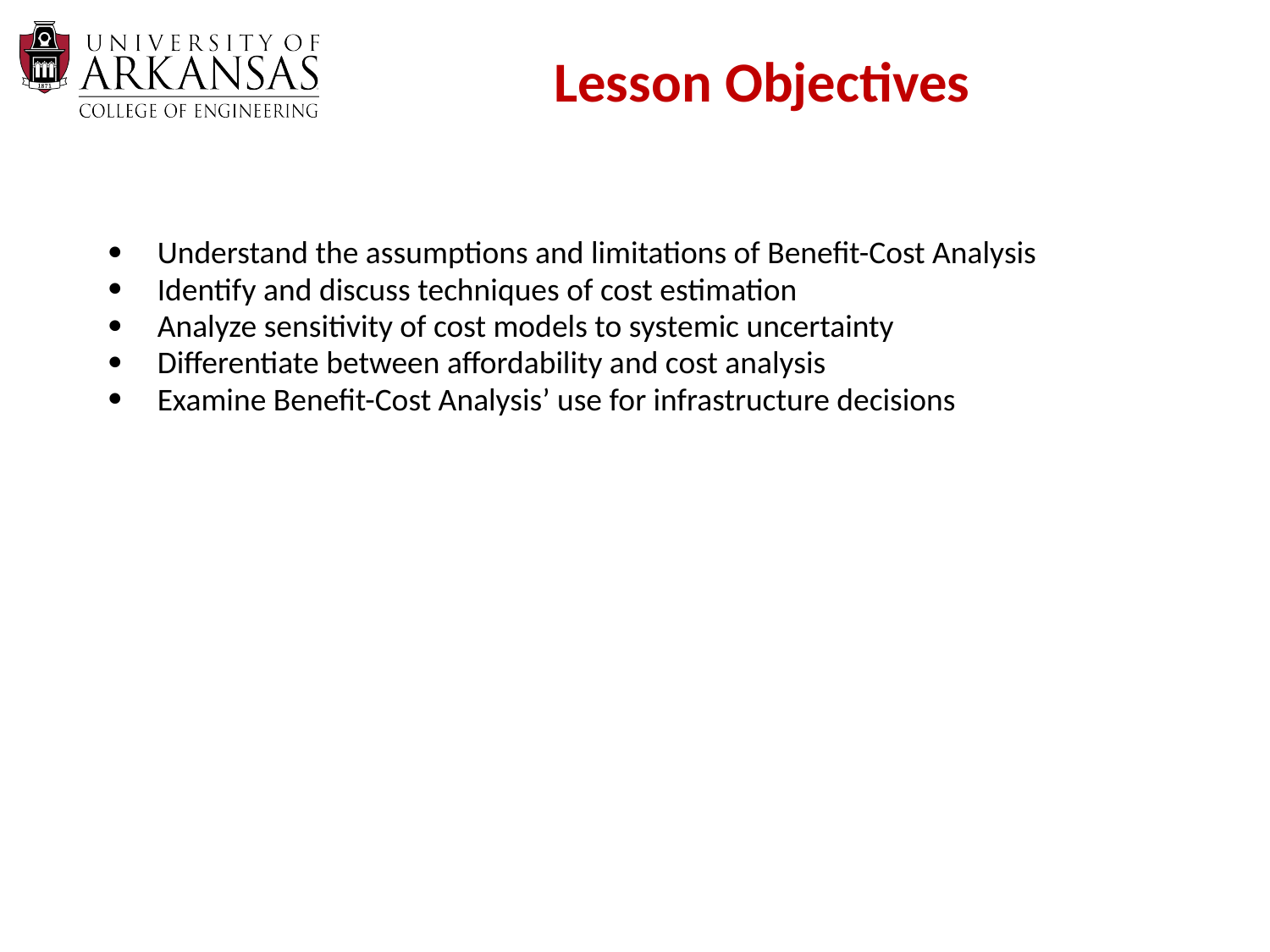

# Lesson Objectives
| Understand the assumptions and limitations of Benefit-Cost Analysis Identify and discuss techniques of cost estimation Analyze sensitivity of cost models to systemic uncertainty Differentiate between affordability and cost analysis Examine Benefit-Cost Analysis’ use for infrastructure decisions |
| --- |